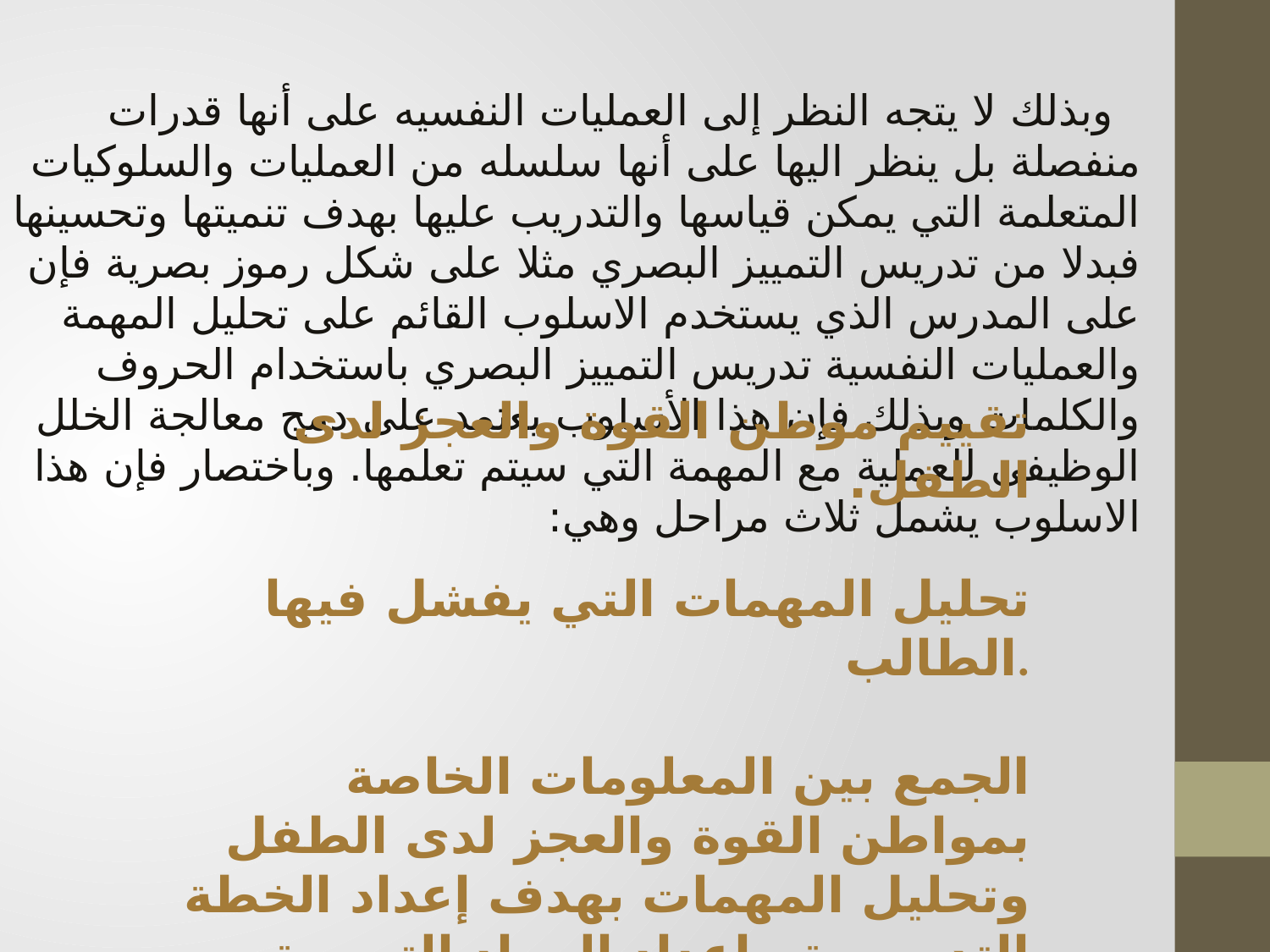

وبذلك لا يتجه النظر إلى العمليات النفسيه على أنها قدرات منفصلة بل ينظر اليها على أنها سلسله من العمليات والسلوكيات المتعلمة التي يمكن قياسها والتدريب عليها بهدف تنميتها وتحسينها فبدلا من تدريس التمييز البصري مثلا على شكل رموز بصرية فإن على المدرس الذي يستخدم الاسلوب القائم على تحليل المهمة والعمليات النفسية تدريس التمييز البصري باستخدام الحروف والكلمات وبذلك فإن هذا الأسلوب يعتمد على دمج معالجة الخلل الوظيفي للعملية مع المهمة التي سيتم تعلمها. وباختصار فإن هذا الاسلوب يشمل ثلاث مراحل وهي:

تقييم موطن القوة والعجز لدى الطفل.

تحليل المهمات التي يفشل فيها الطالب.

الجمع بين المعلومات الخاصة بمواطن القوة والعجز لدى الطفل وتحليل المهمات بهدف إعداد الخطة التدريسية وإعداد المواد التربوية التي سيتم تقديمها بشكل فردي.